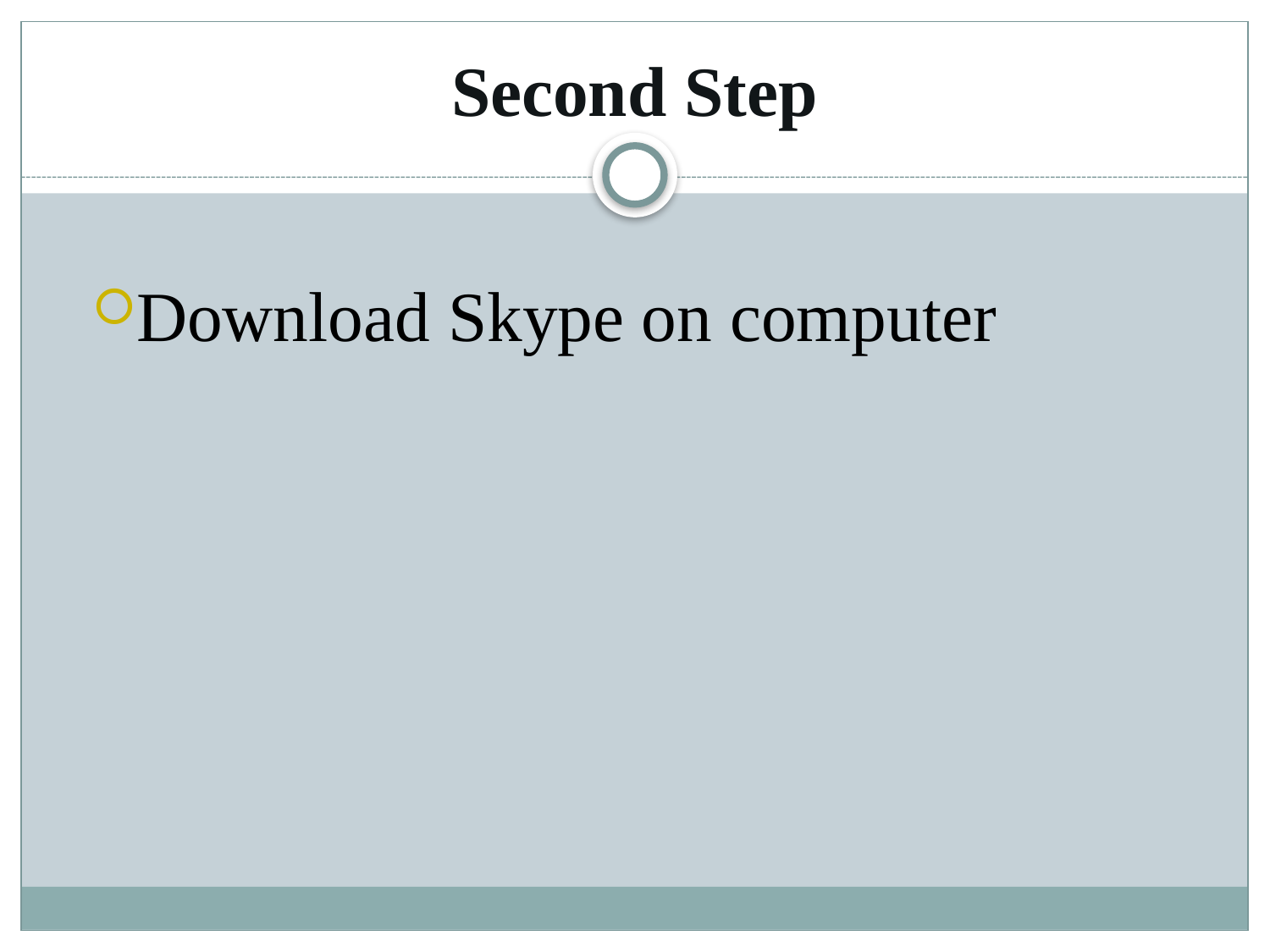

# Second Step
Download Skype on computer